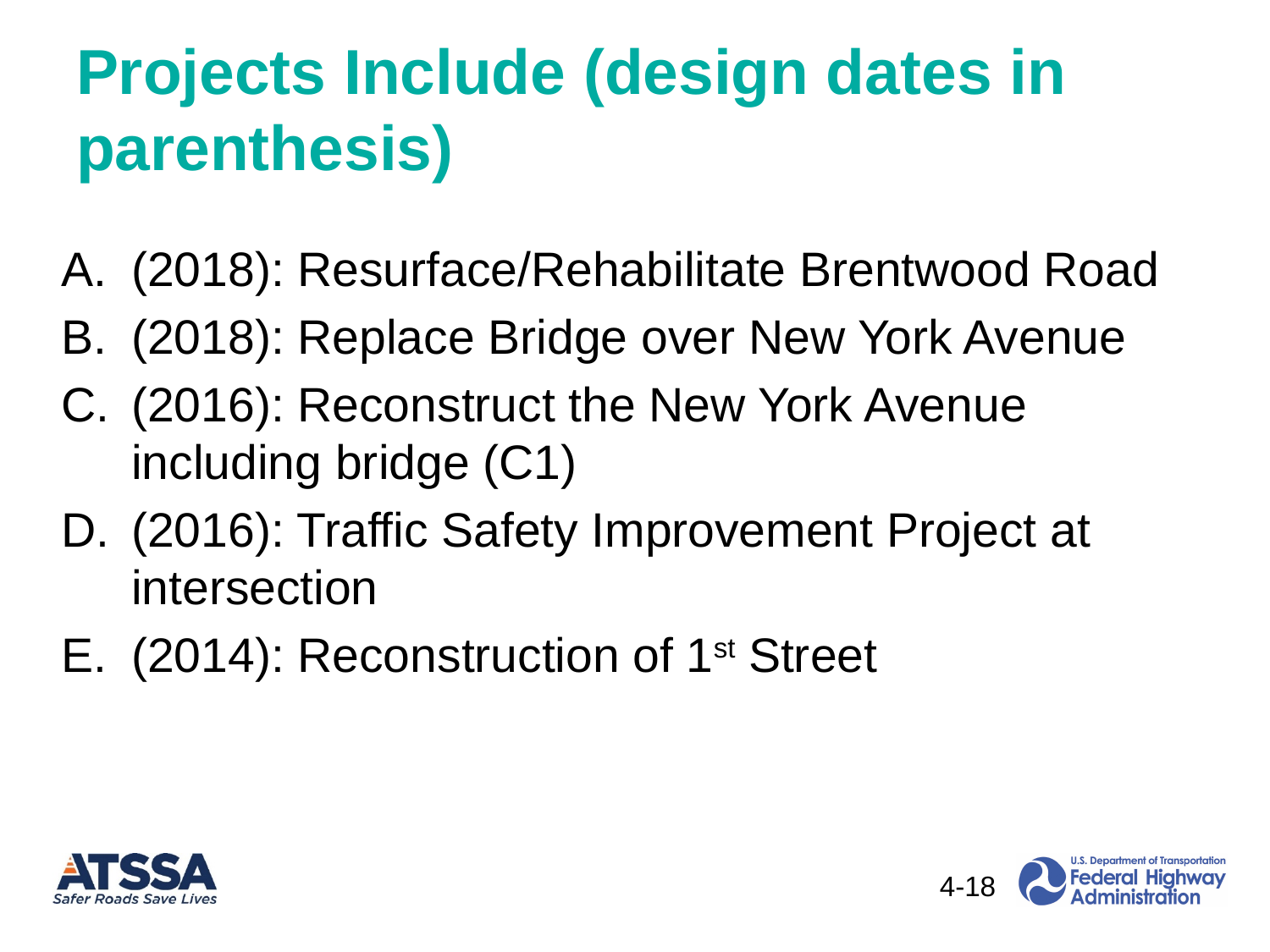

# Projects Include (design dates in parenthesis)
(2018): Resurface/Rehabilitate Brentwood Road
(2018): Replace Bridge over New York Avenue
(2016): Reconstruct the New York Avenue including bridge (C1)
(2016): Traffic Safety Improvement Project at intersection
(2014): Reconstruction of 1st Street